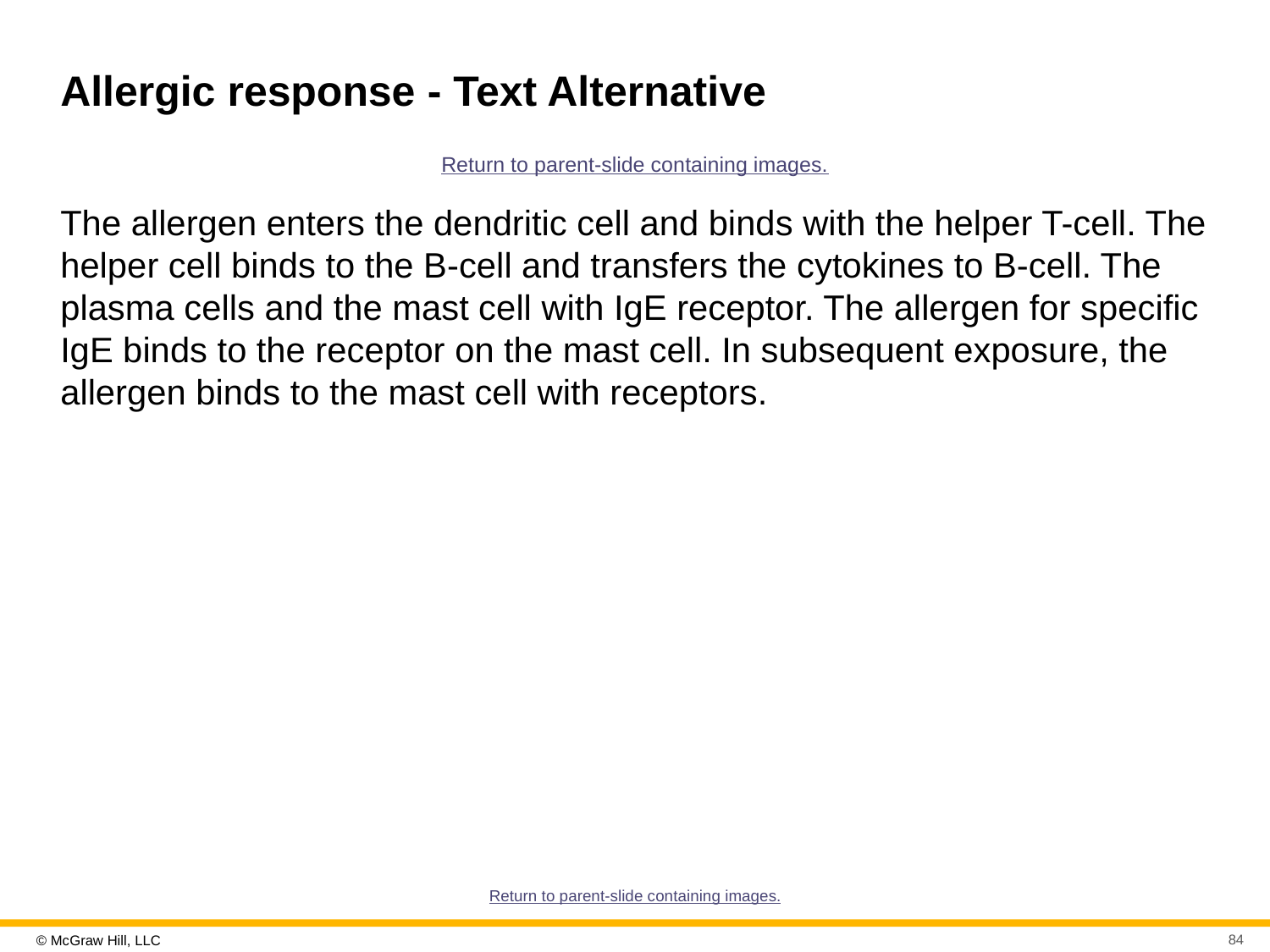

# Allergic response - Text Alternative
Return to parent-slide containing images.
The allergen enters the dendritic cell and binds with the helper T-cell. The helper cell binds to the B-cell and transfers the cytokines to B-cell. The plasma cells and the mast cell with IgE receptor. The allergen for specific IgE binds to the receptor on the mast cell. In subsequent exposure, the allergen binds to the mast cell with receptors.
Return to parent-slide containing images.
84